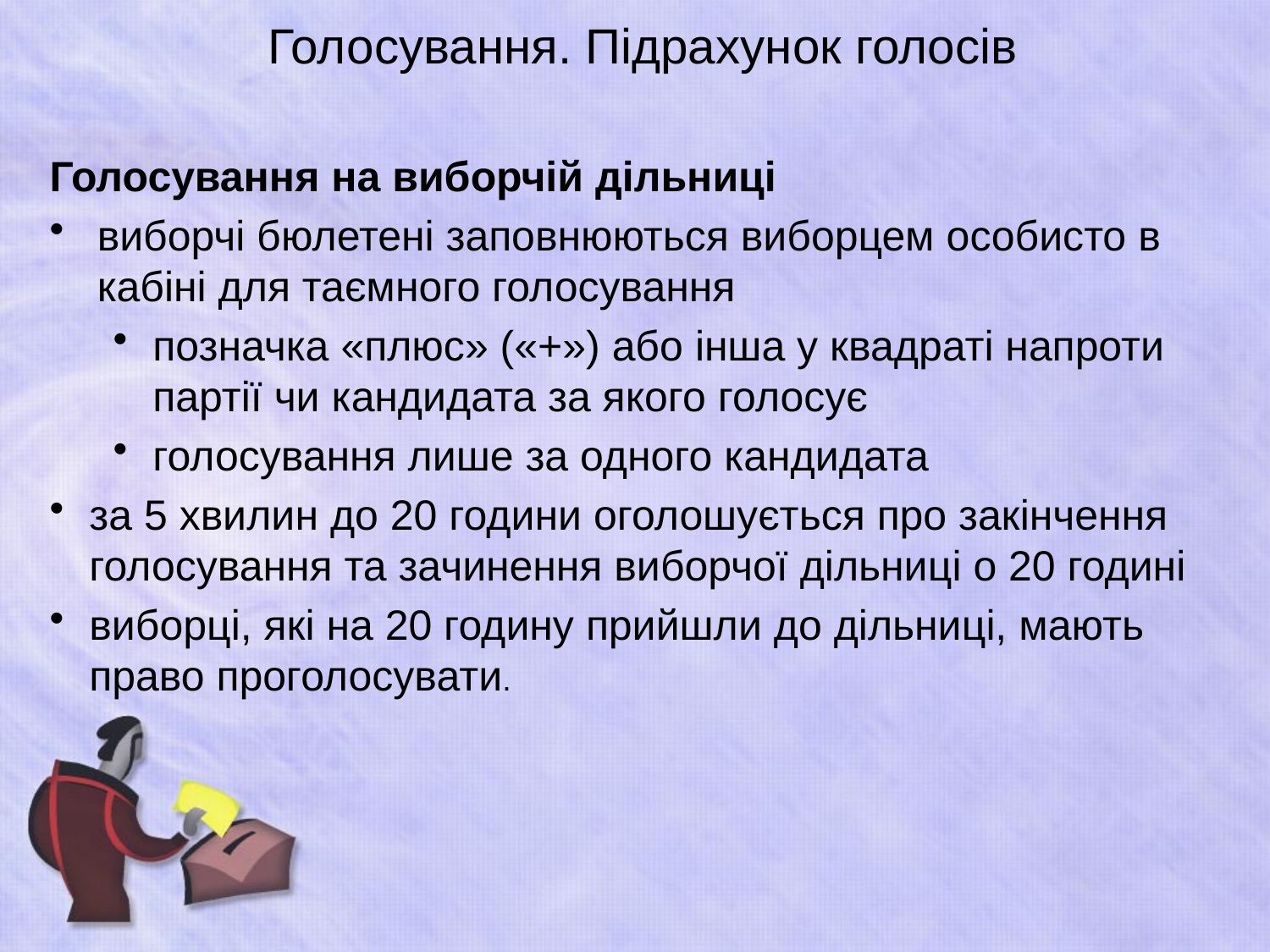

# Голосування. Підрахунок голосів
Голосування на виборчій дільниці
виборчі бюлетені заповнюються виборцем особисто в кабіні для таємного голосування
позначка «плюс» («+») або інша у квадраті напроти партії чи кандидата за якого голосує
голосування лише за одного кандидата
за 5 хвилин до 20 години оголошується про закінчення голосування та зачинення виборчої дільниці о 20 годині
виборці, які на 20 годину прийшли до дільниці, мають право проголосувати.